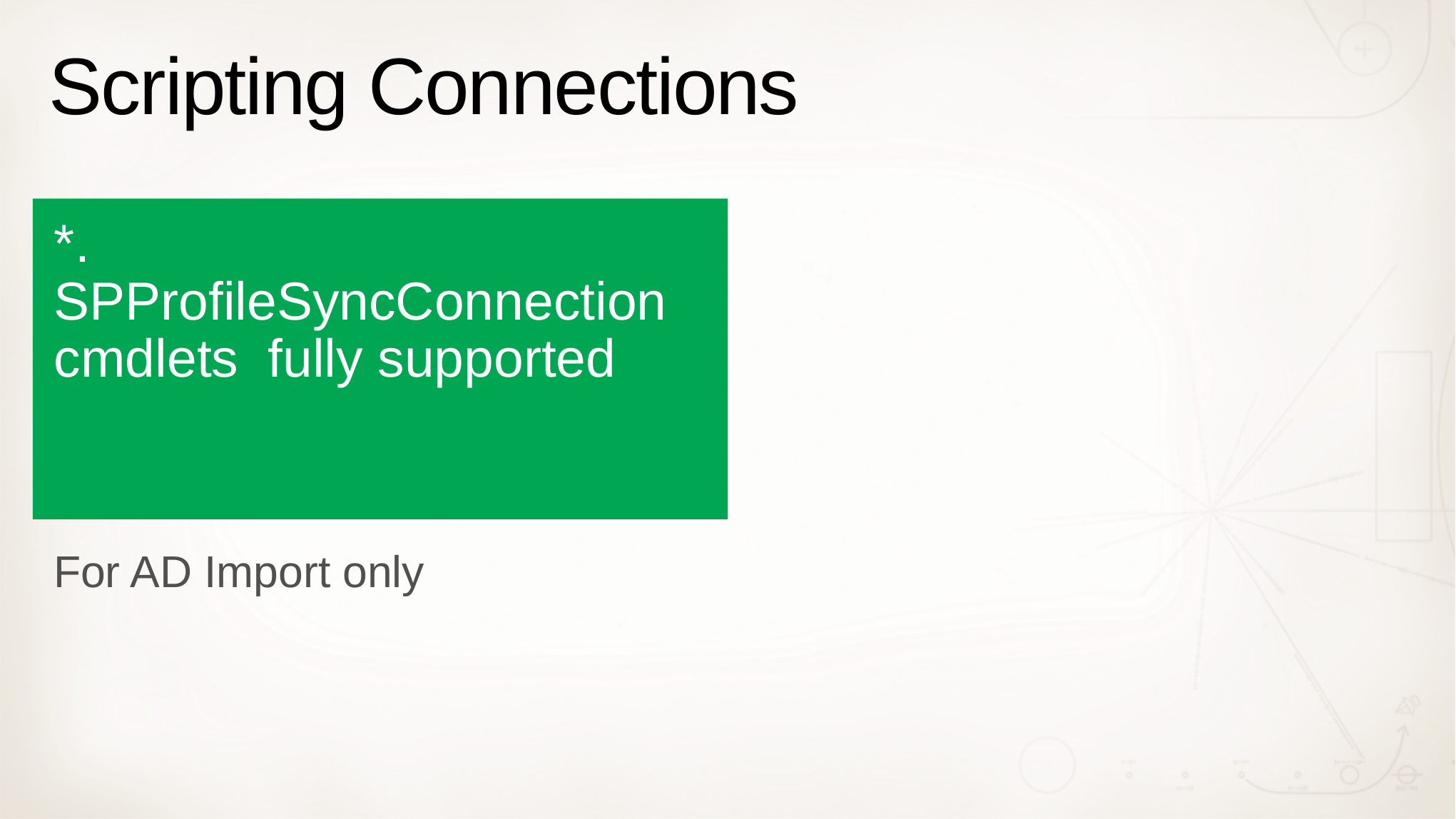

# Scripting Connections
*. SPProfileSyncConnection
cmdlets  fully supported
For AD Import only